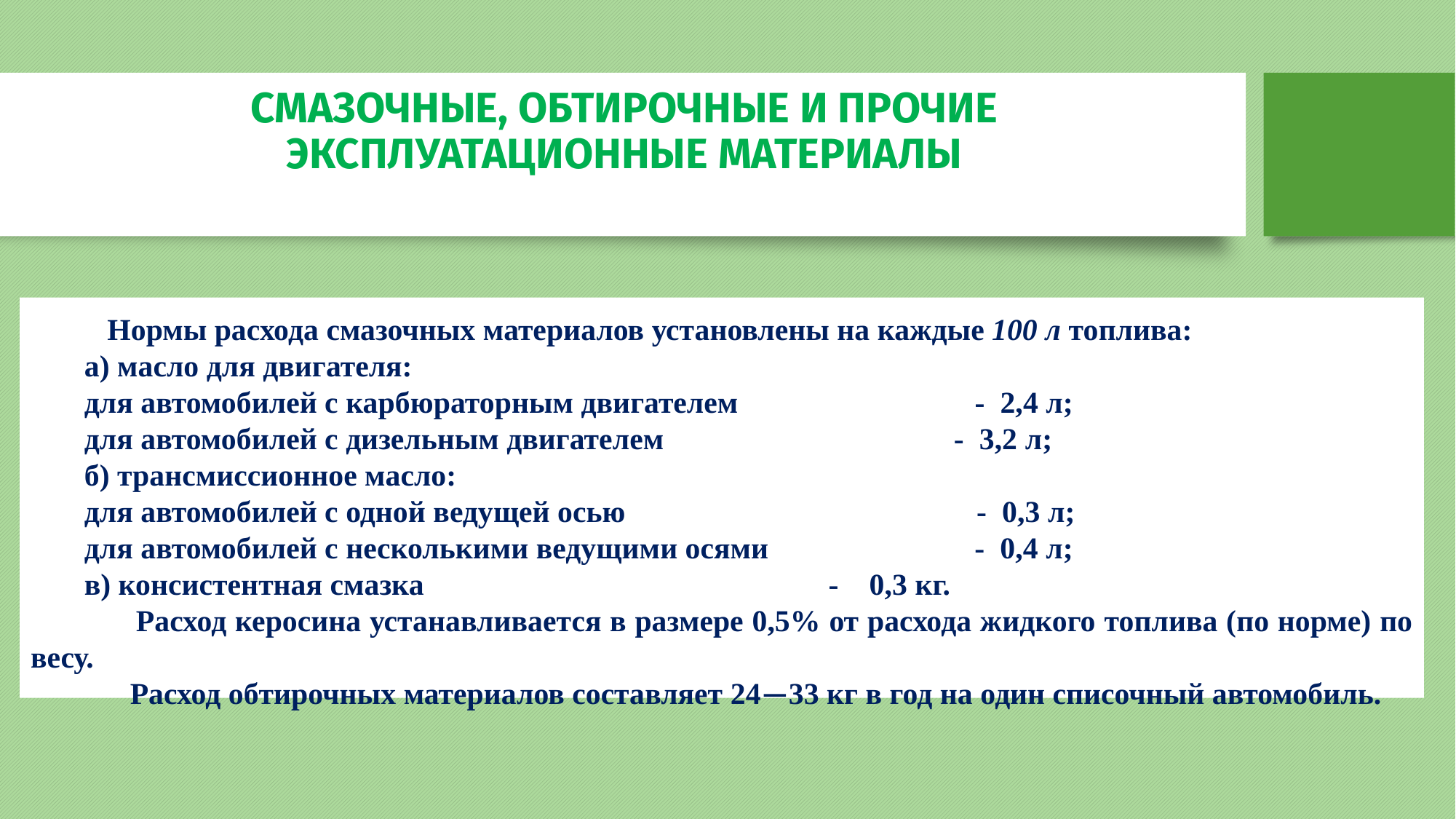

# СМАЗОЧНЫЕ, ОБТИРОЧНЫЕ И ПРОЧИЕ ЭКСПЛУАТАЦИОННЫЕ МАТЕРИАЛЫ

   Нормы расхода смазочных материалов установлены на каждые 100 л топлива:
а) масло для двигателя:
для автомобилей с карбюраторным дви­гателем                               -  2,4 л;
для автомобилей с дизельным двигате­лем                                      -  3,2 л;
б) трансмиссионное масло:
для автомобилей с одной ведущей осью                                              -  0,3 л;
для автомобилей с несколькими ведущи­ми осями                           -  0,4 л;
в) консистентная смазка                                                     -    0,3 кг.
      Расход керосина устанавливается в размере 0,5% от расхода жидкого топлива (по норме) по весу.
      Расход обтирочных материалов составляет 24—33 кг в год на один списочный автомобиль.